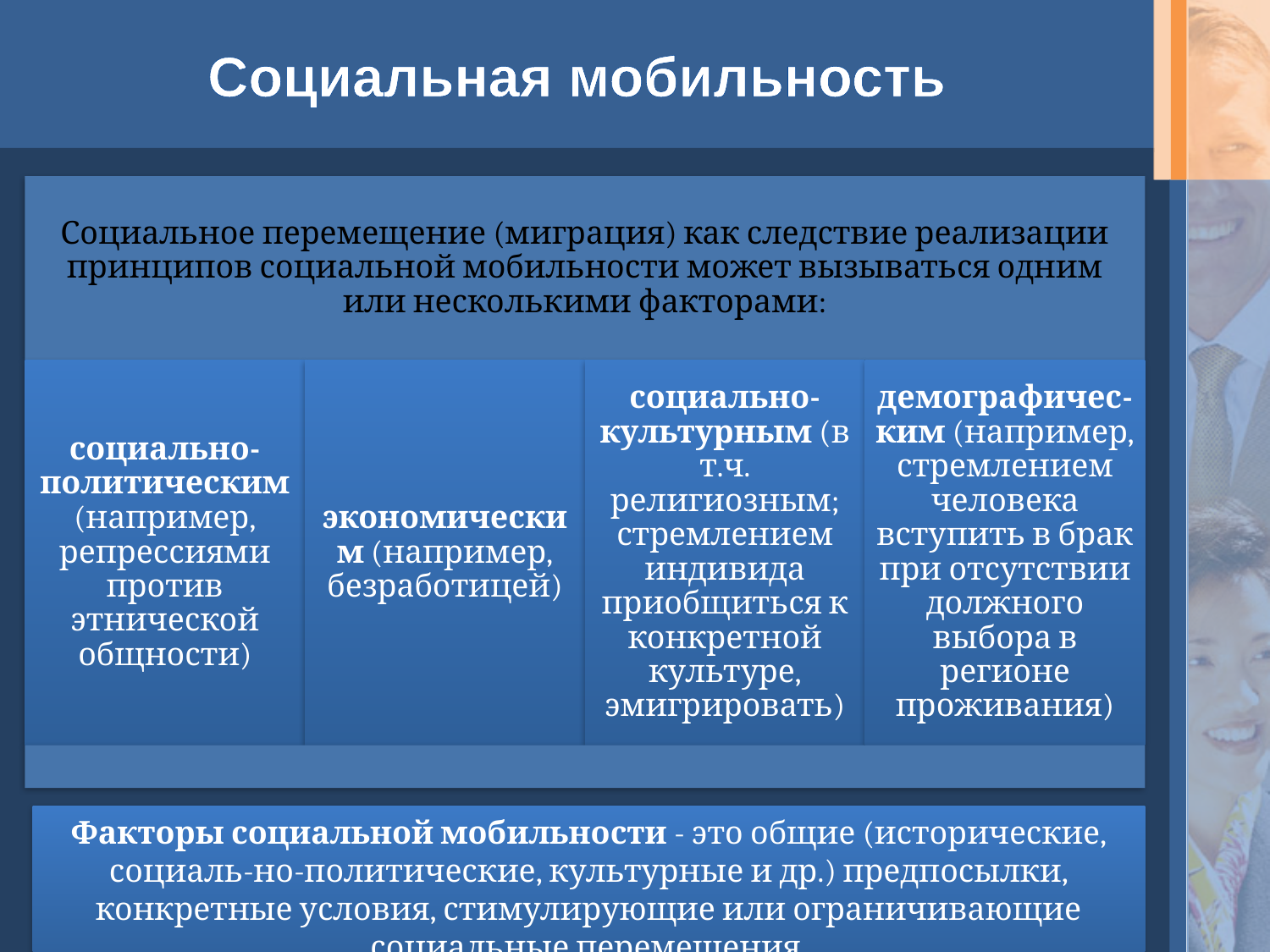

# Социальная мобильность
Социальное перемещение (миграция) как следствие реализации принципов социальной мобильности может вызываться одним или несколькими факторами:
социально-политическим (например, репрессиями против этнической общности)
экономическим (например, безработицей)
социально-культурным (в т.ч. религиозным; стремлением индивида приобщиться к конкретной культуре, эмигрировать)
демографичес-ким (например, стремлением человека вступить в брак при отсутствии должного выбора в регионе проживания)
Факторы социальной мобильности - это общие (исторические, социаль-но-политические, культурные и др.) предпосылки, конкретные условия, стимулирующие или ограничивающие социальные перемещения.